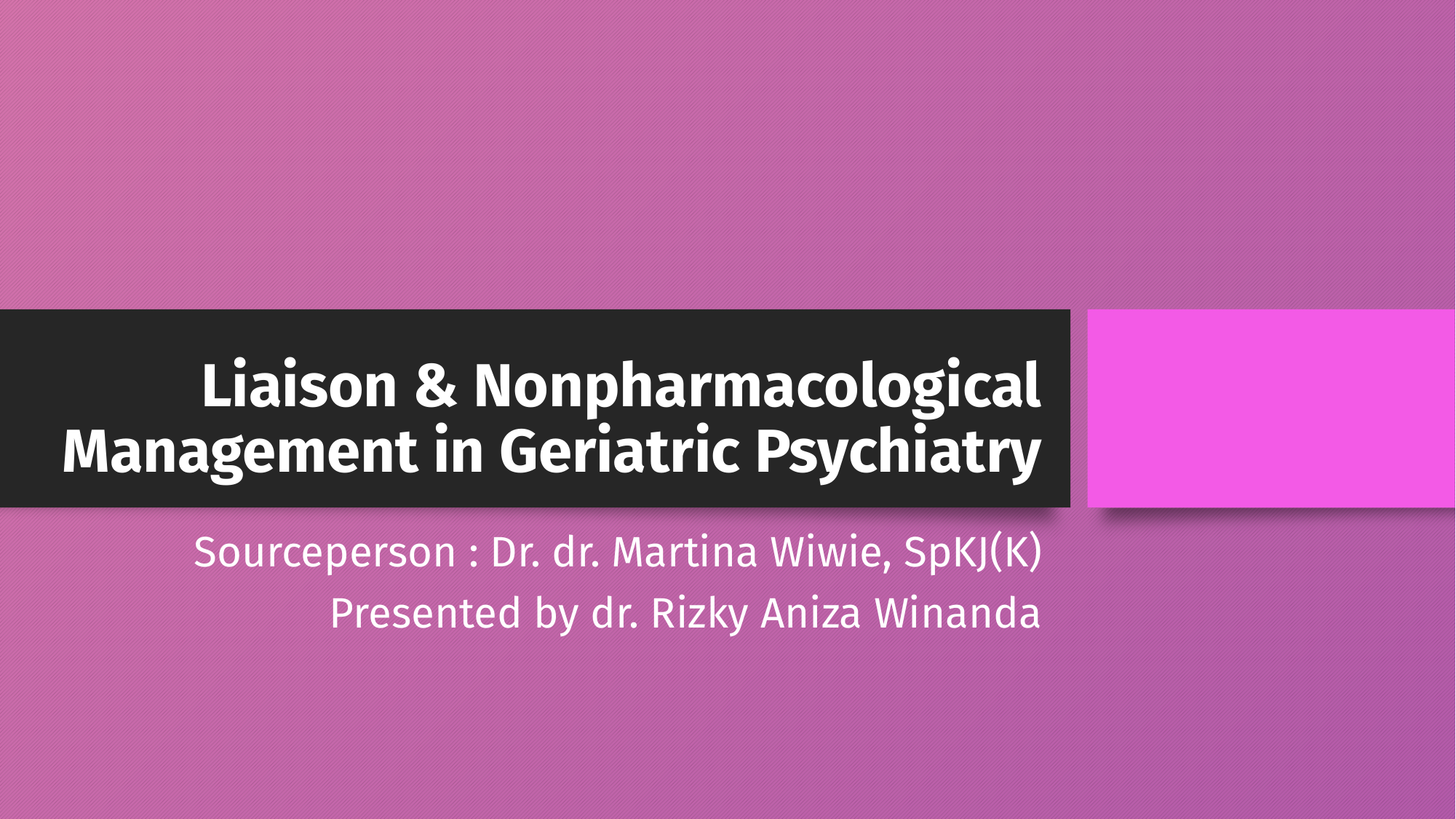

# Liaison & Nonpharmacological Management in Geriatric Psychiatry
Sourceperson : Dr. dr. Martina Wiwie, SpKJ(K)
Presented by dr. Rizky Aniza Winanda